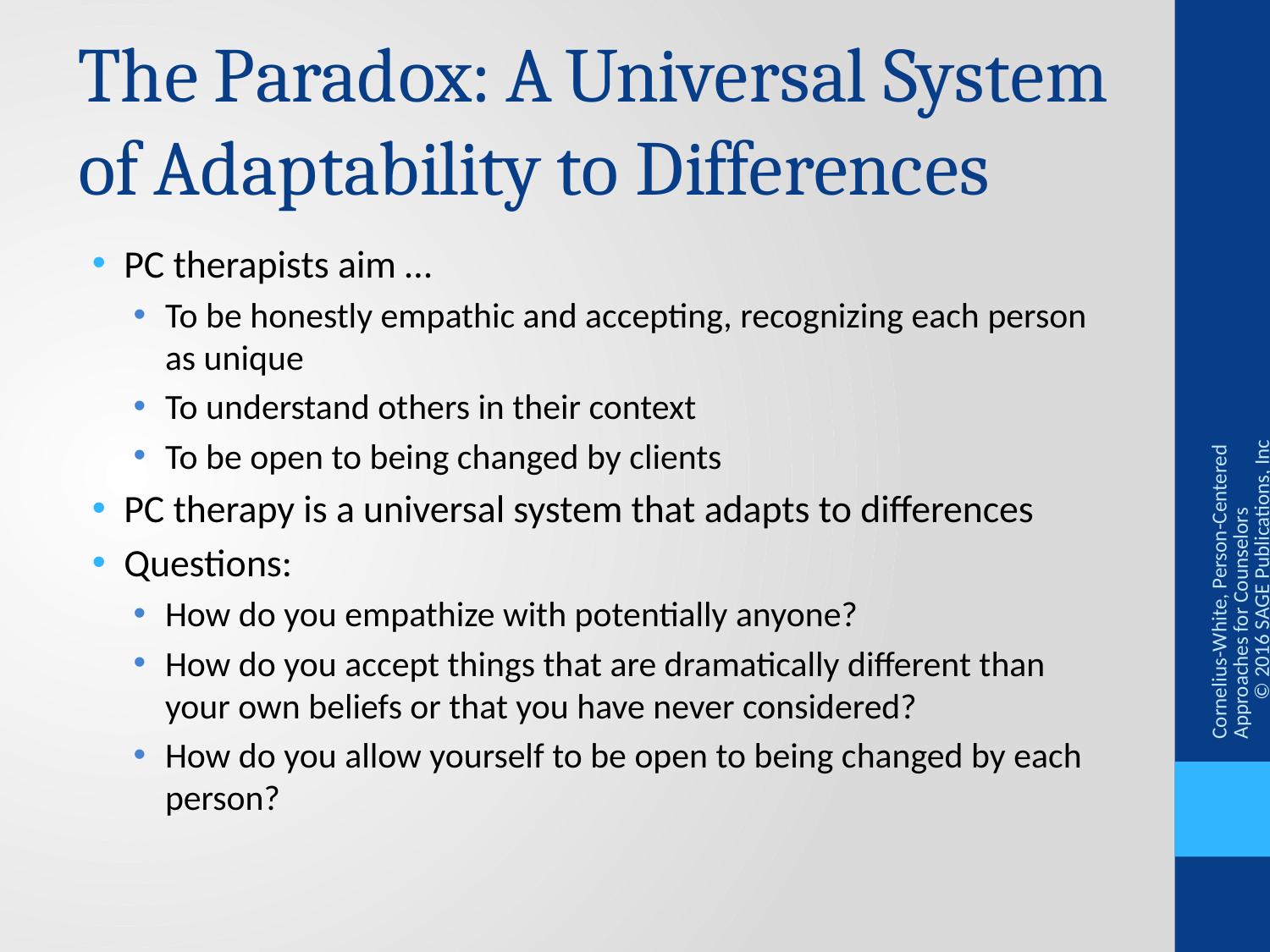

# The Paradox: A Universal System of Adaptability to Differences
PC therapists aim …
To be honestly empathic and accepting, recognizing each person as unique
To understand others in their context
To be open to being changed by clients
PC therapy is a universal system that adapts to differences
Questions:
How do you empathize with potentially anyone?
How do you accept things that are dramatically different than your own beliefs or that you have never considered?
How do you allow yourself to be open to being changed by each person?

Cornelius-White, Person-Centered Approaches for Counselors                      © 2016 SAGE Publications, Inc.